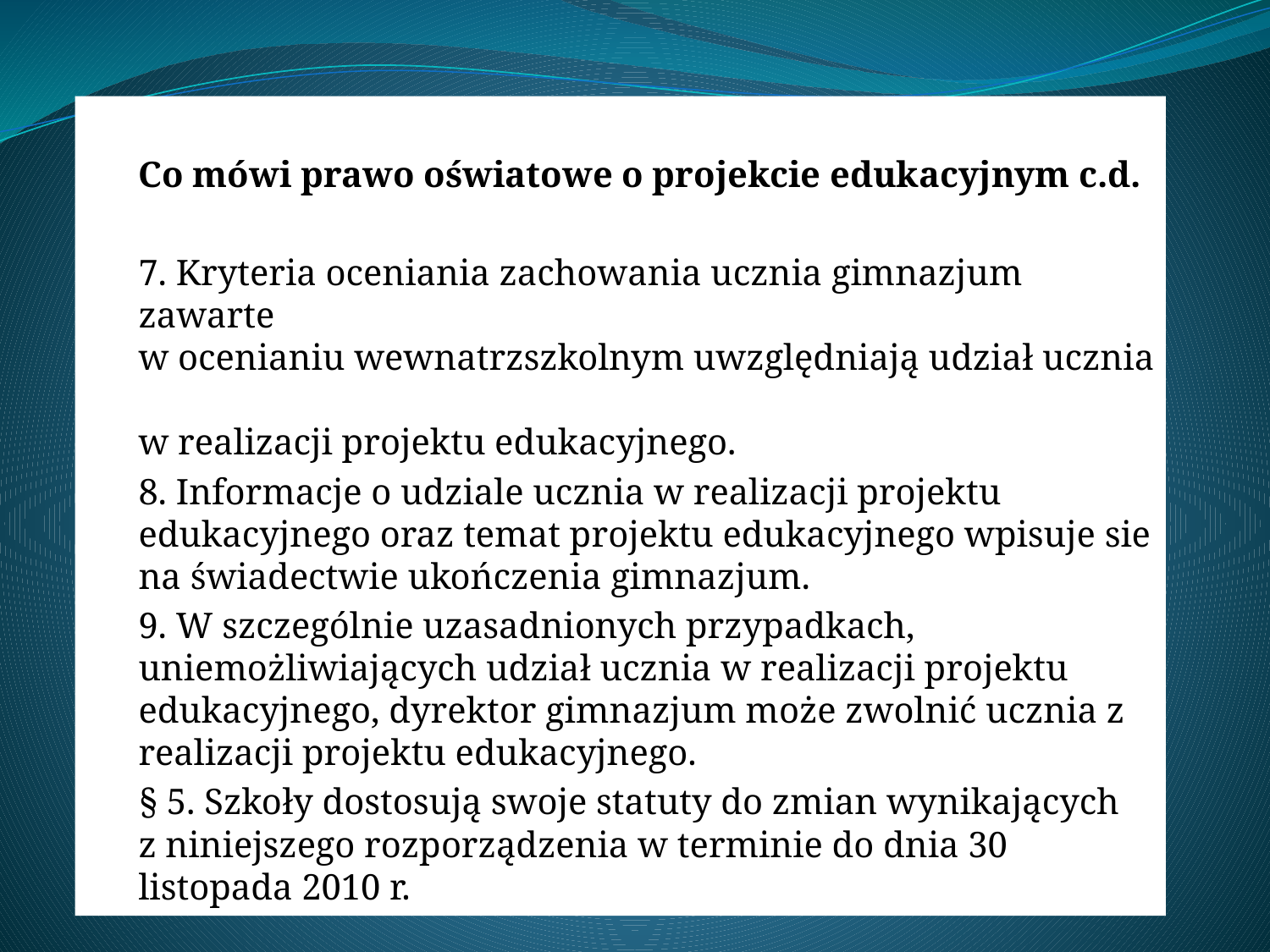

Co mówi prawo oświatowe o projekcie edukacyjnym c.d.

7. Kryteria oceniania zachowania ucznia gimnazjum zawarte
w ocenianiu wewnatrzszkolnym uwzględniają udział ucznia
w realizacji projektu edukacyjnego.
8. Informacje o udziale ucznia w realizacji projektu edukacyjnego oraz temat projektu edukacyjnego wpisuje sie na świadectwie ukończenia gimnazjum.
9. W szczególnie uzasadnionych przypadkach, uniemożliwiających udział ucznia w realizacji projektu edukacyjnego, dyrektor gimnazjum może zwolnić ucznia z realizacji projektu edukacyjnego.
§ 5. Szkoły dostosują swoje statuty do zmian wynikających
z niniejszego rozporządzenia w terminie do dnia 30 listopada 2010 r.